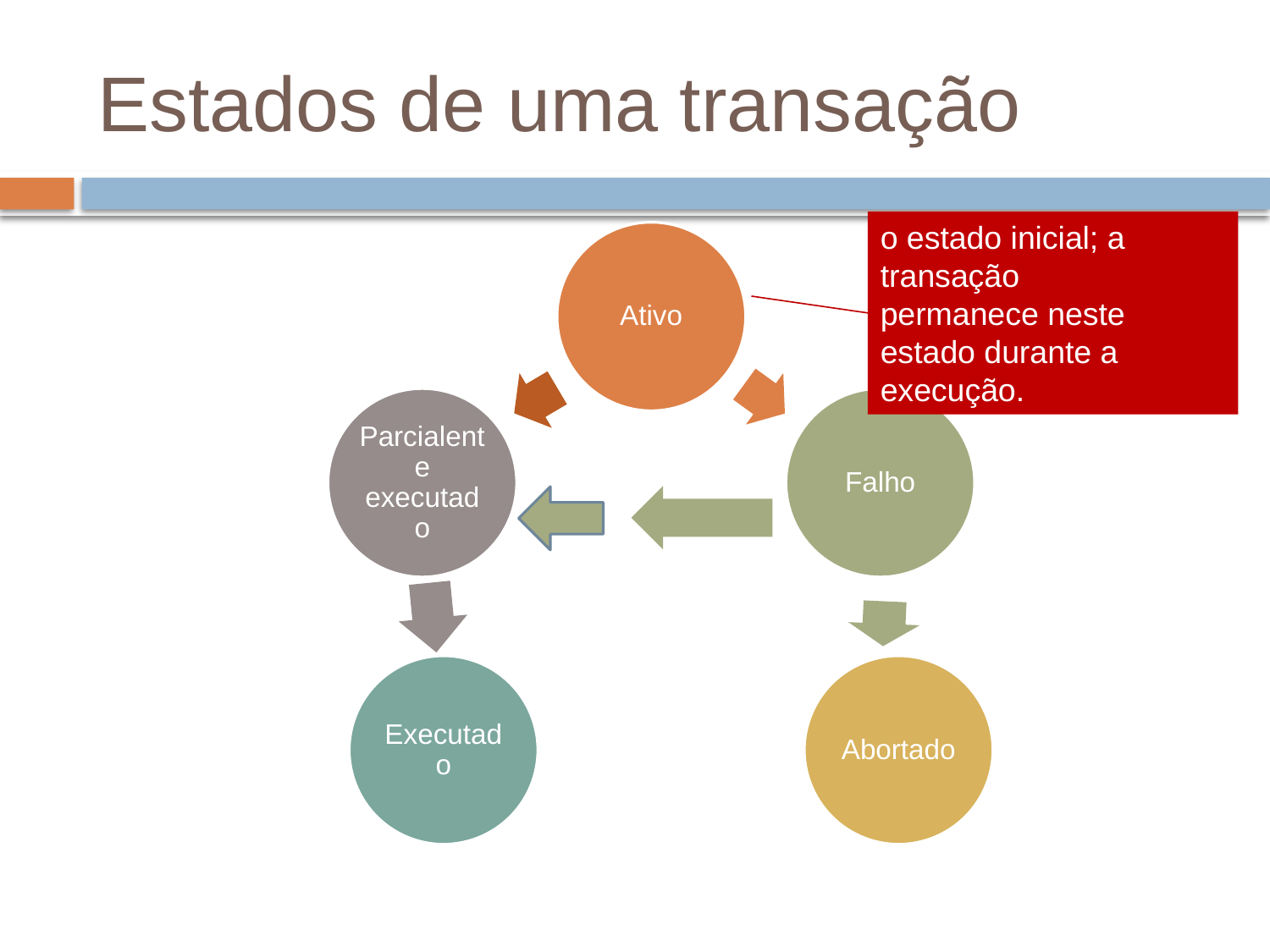

# Estados de uma transação
o estado inicial; a transação
permanece neste estado durante a execução.
Ativo

Falho

Abortado

Executado

Parcialente executado